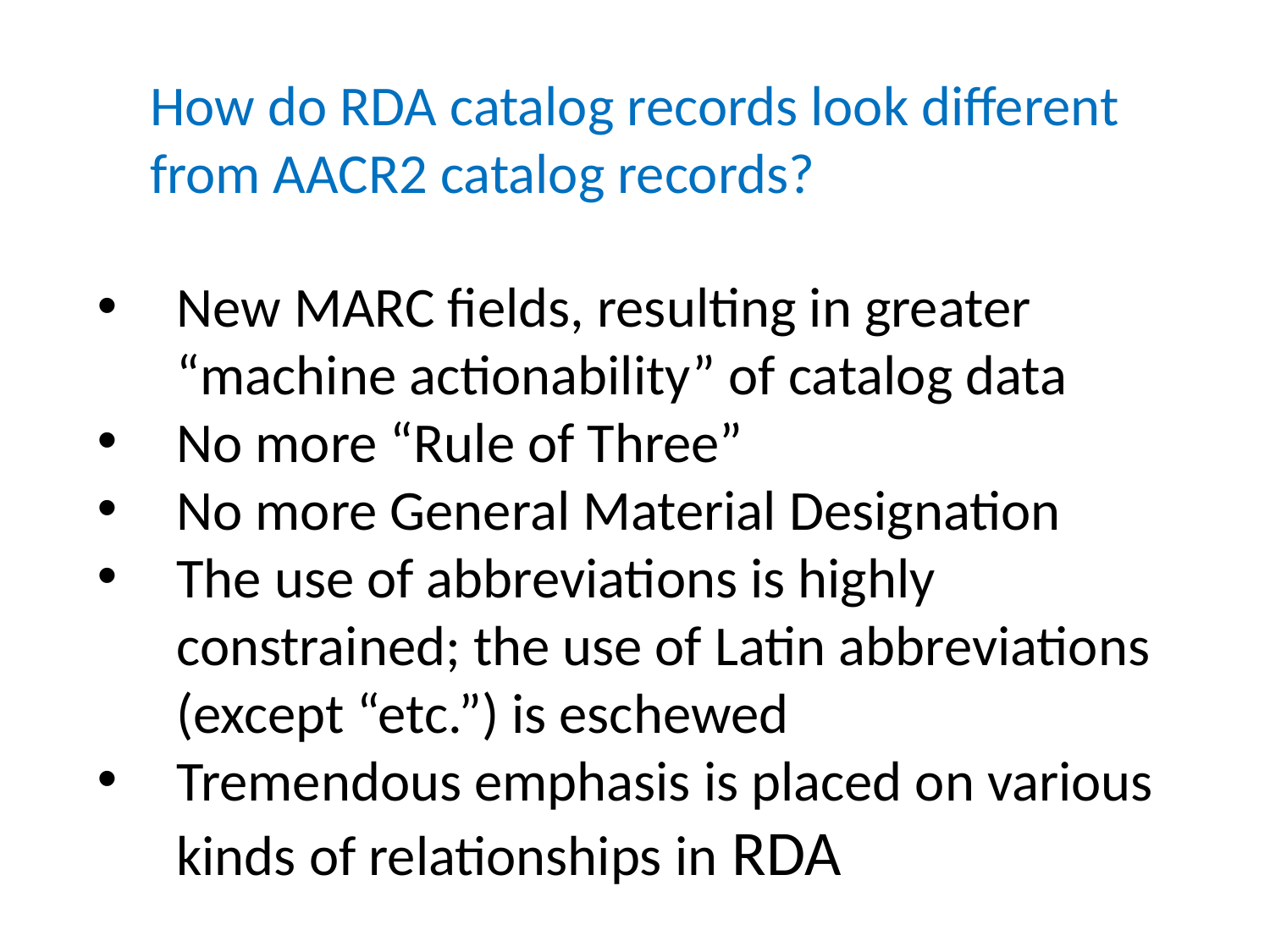

How do RDA catalog records look different from AACR2 catalog records?
New MARC fields, resulting in greater “machine actionability” of catalog data
No more “Rule of Three”
No more General Material Designation
The use of abbreviations is highly constrained; the use of Latin abbreviations (except “etc.”) is eschewed
Tremendous emphasis is placed on various kinds of relationships in RDA